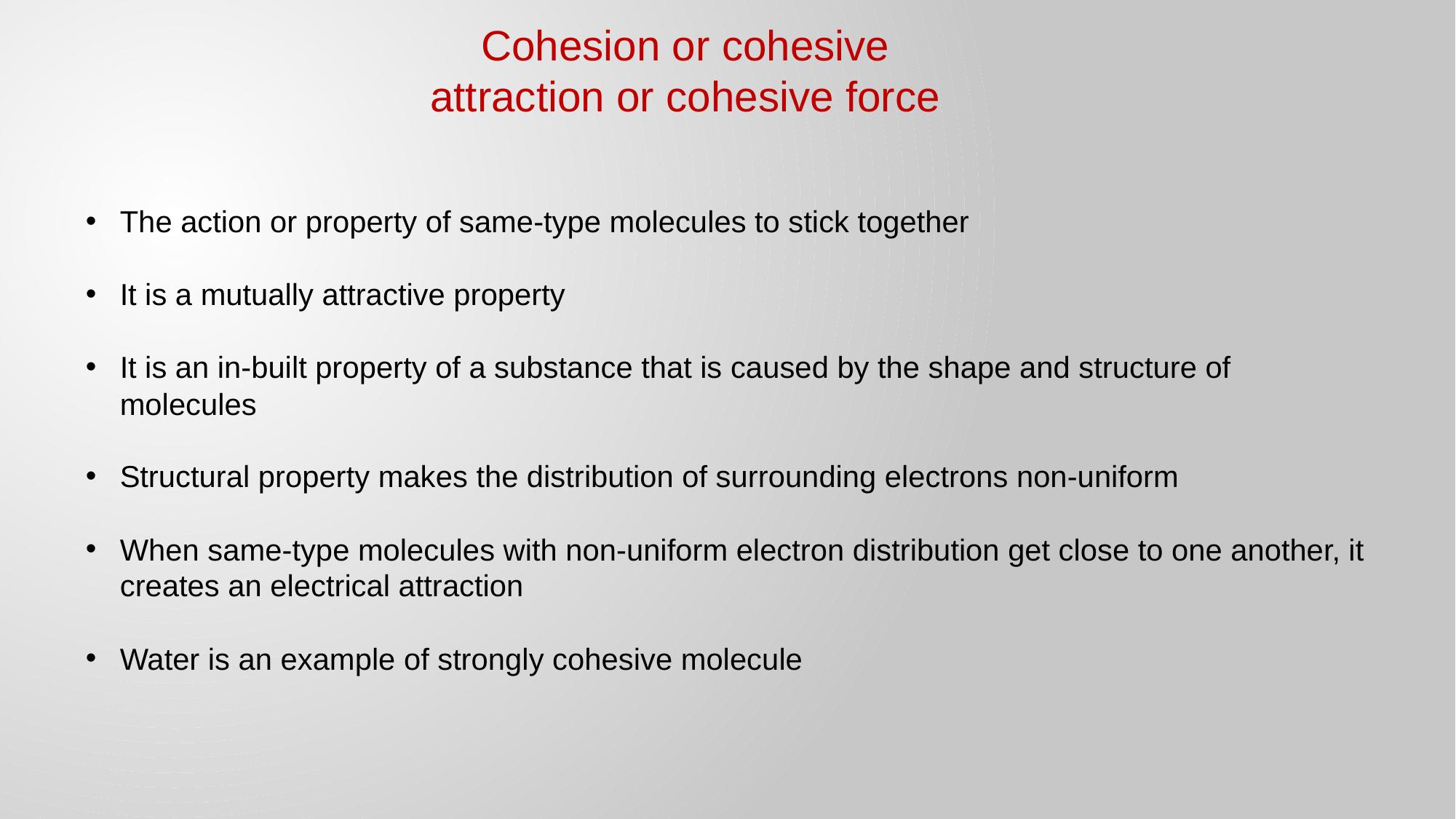

Cohesion or cohesive
attraction or cohesive force
The action or property of same-type molecules to stick together

It is a mutually attractive property

It is an in-built property of a substance that is caused by the shape and structure of molecules

Structural property makes the distribution of surrounding electrons non-uniform

When same-type molecules with non-uniform electron distribution get close to one another, it creates an electrical attraction

Water is an example of strongly cohesive molecule